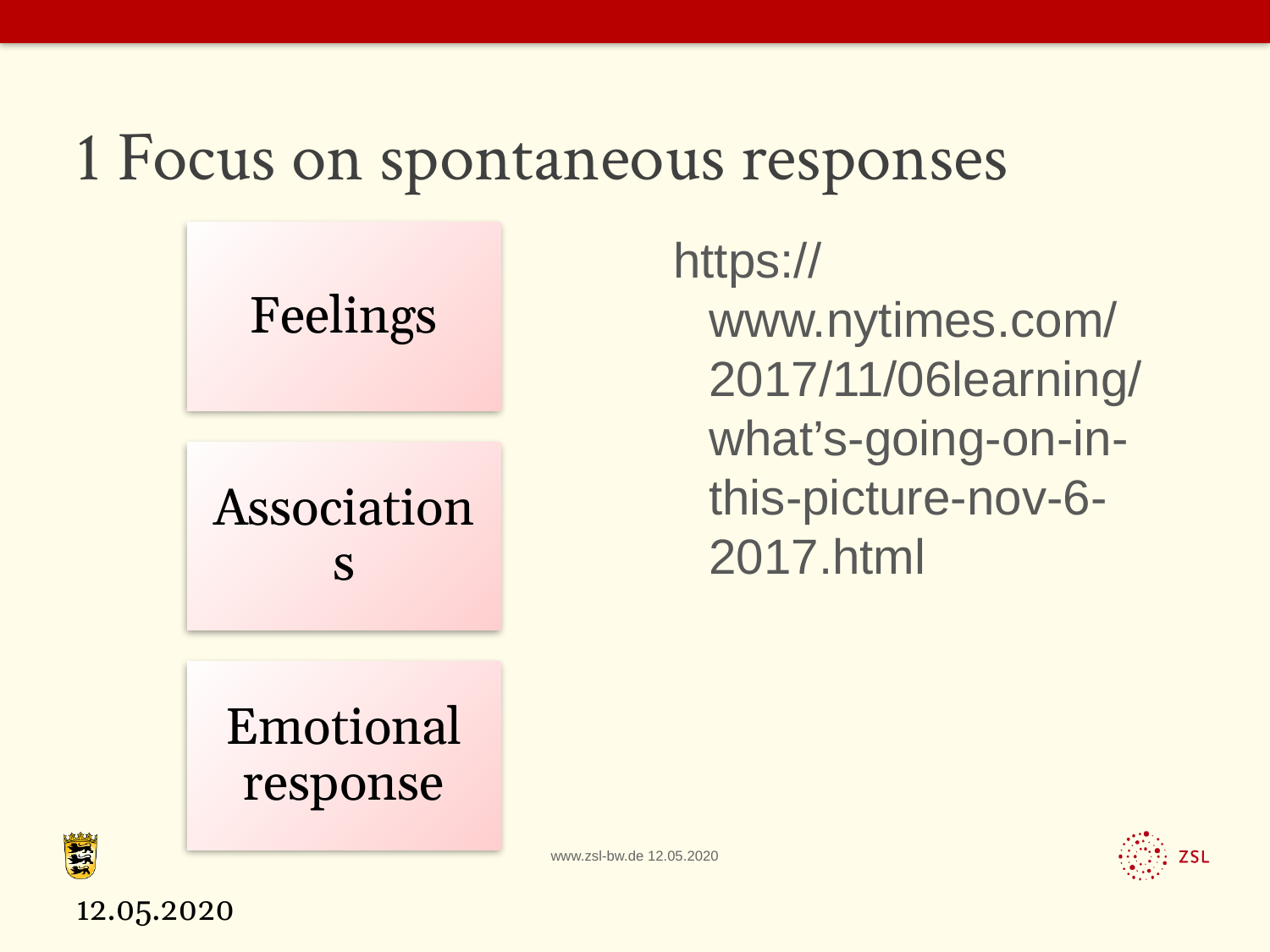

# 1 Focus on spontaneous responses
Feelings
Associations
Emotional response
https://www.nytimes.com/2017/11/06learning/what’s-going-on-in-this-picture-nov-6-2017.html

12.05.2020